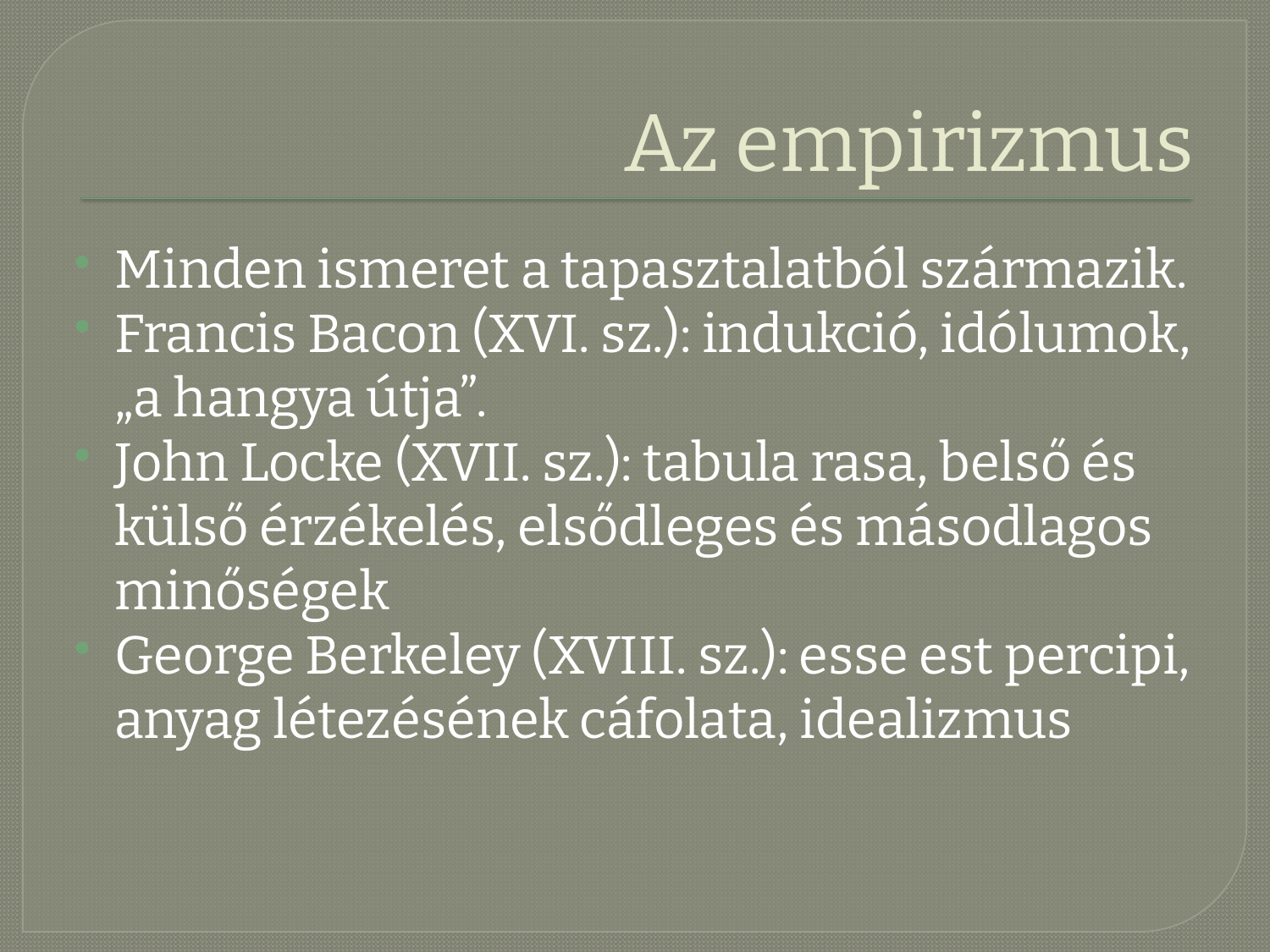

# Az empirizmus
Minden ismeret a tapasztalatból származik.
Francis Bacon (XVI. sz.): indukció, idólumok, „a hangya útja”.
John Locke (XVII. sz.): tabula rasa, belső és külső érzékelés, elsődleges és másodlagos minőségek
George Berkeley (XVIII. sz.): esse est percipi, anyag létezésének cáfolata, idealizmus